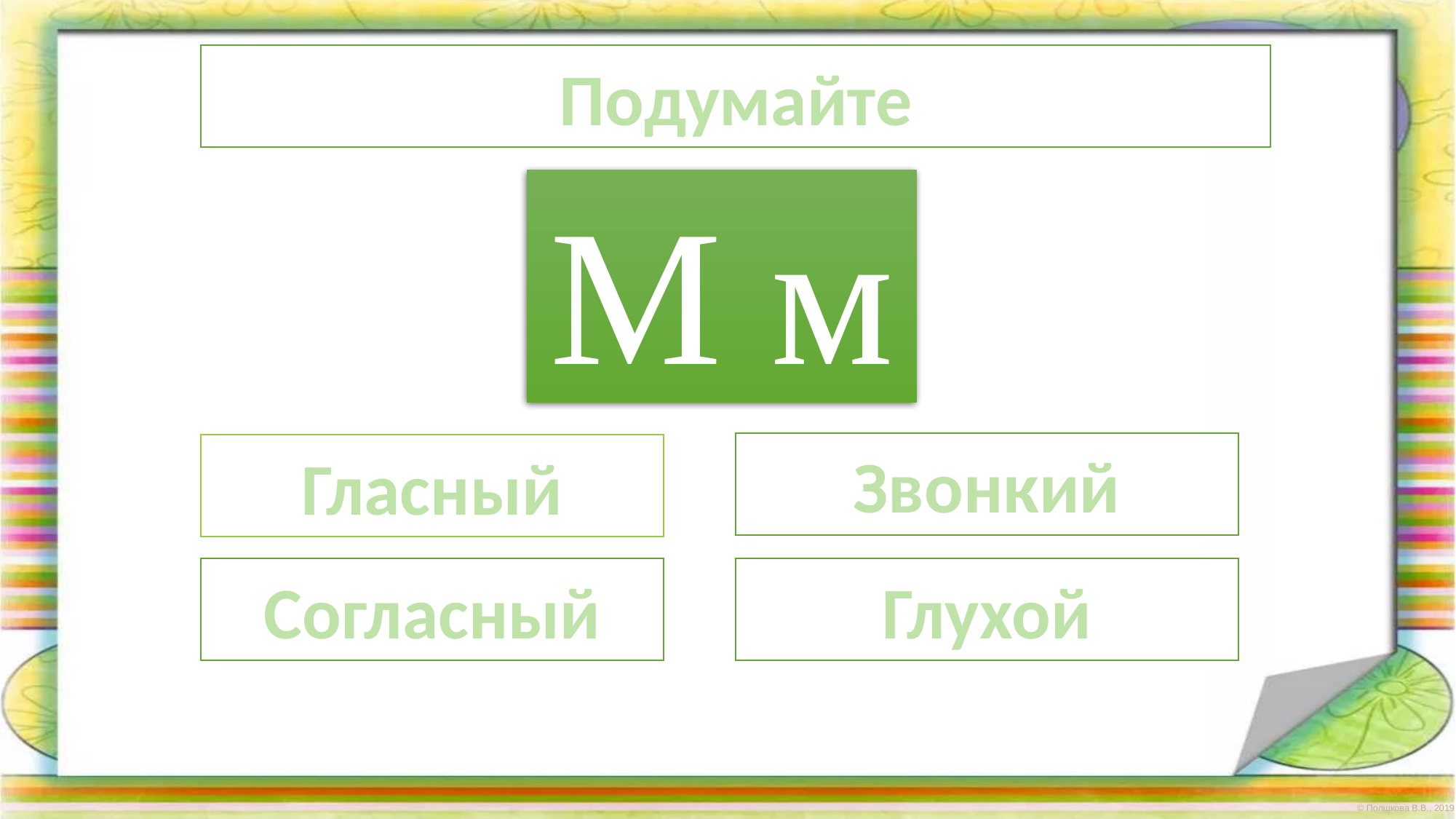

Подумайте
М м
Звонкий
Гласный
Согласный
Глухой